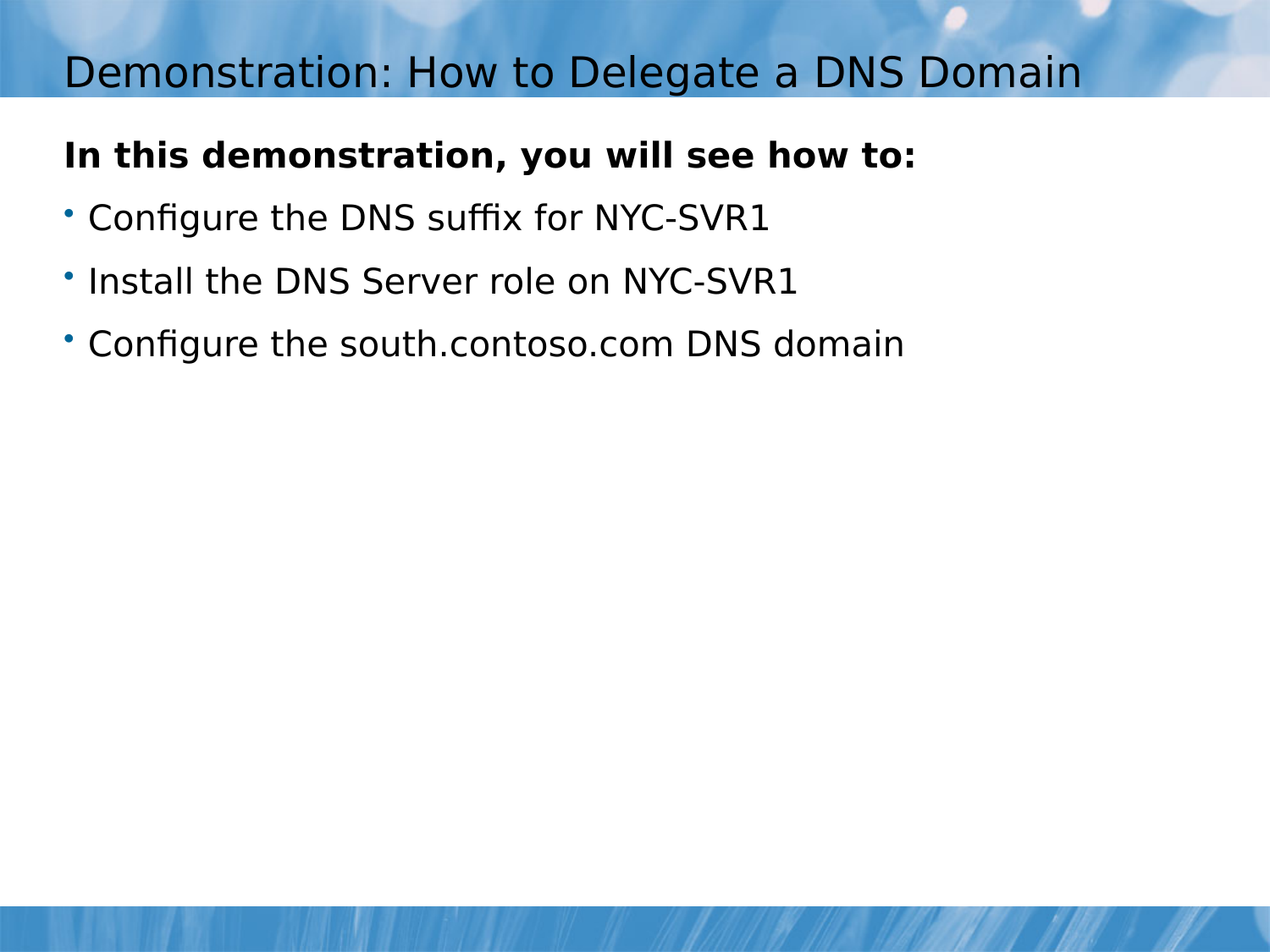

# Demonstration: How to Delegate a DNS Domain
In this demonstration, you will see how to:
Configure the DNS suffix for NYC-SVR1
Install the DNS Server role on NYC-SVR1
Configure the south.contoso.com DNS domain